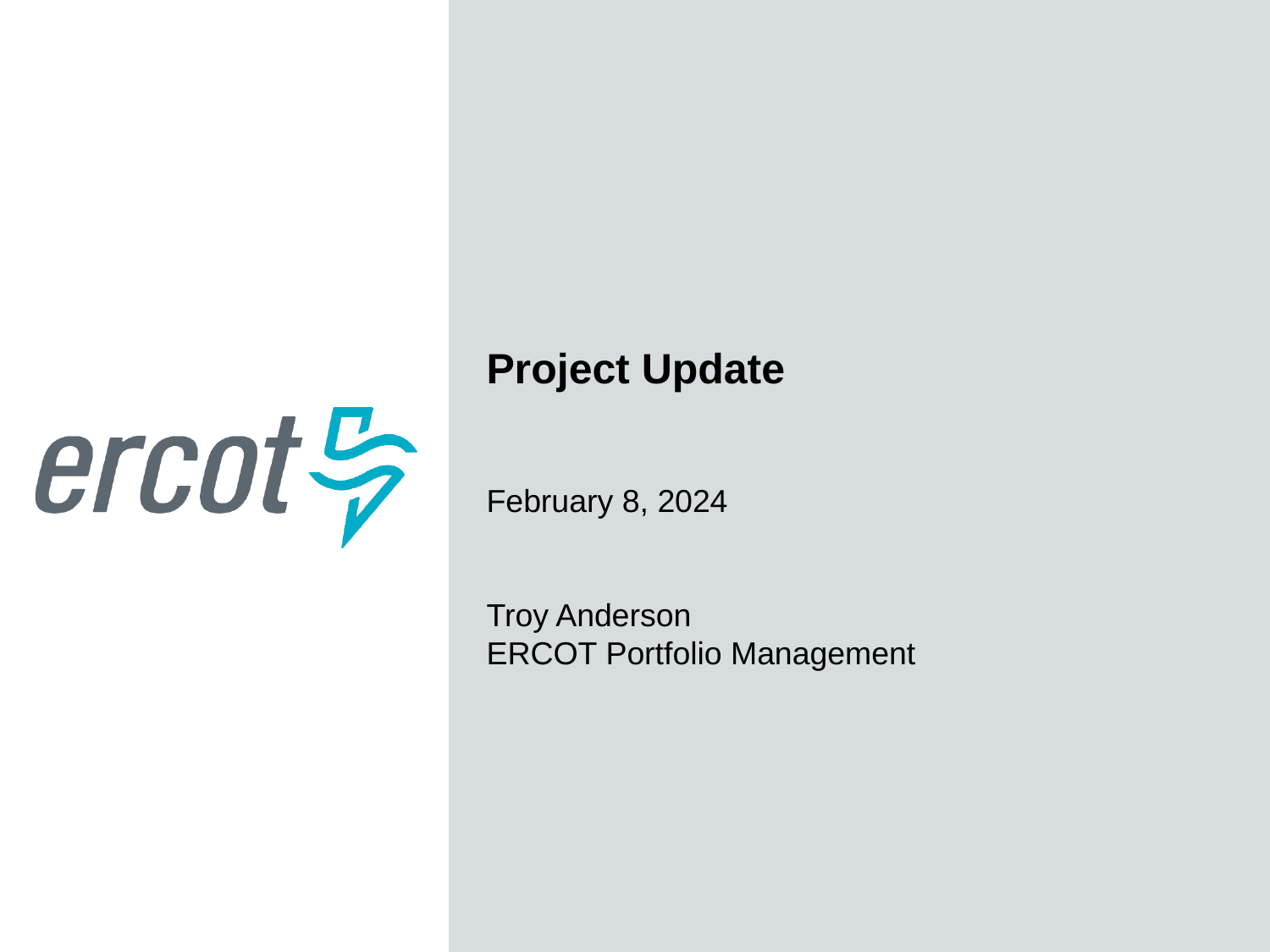

Project Update

February 8, 2024

Troy Anderson
ERCOT Portfolio Management